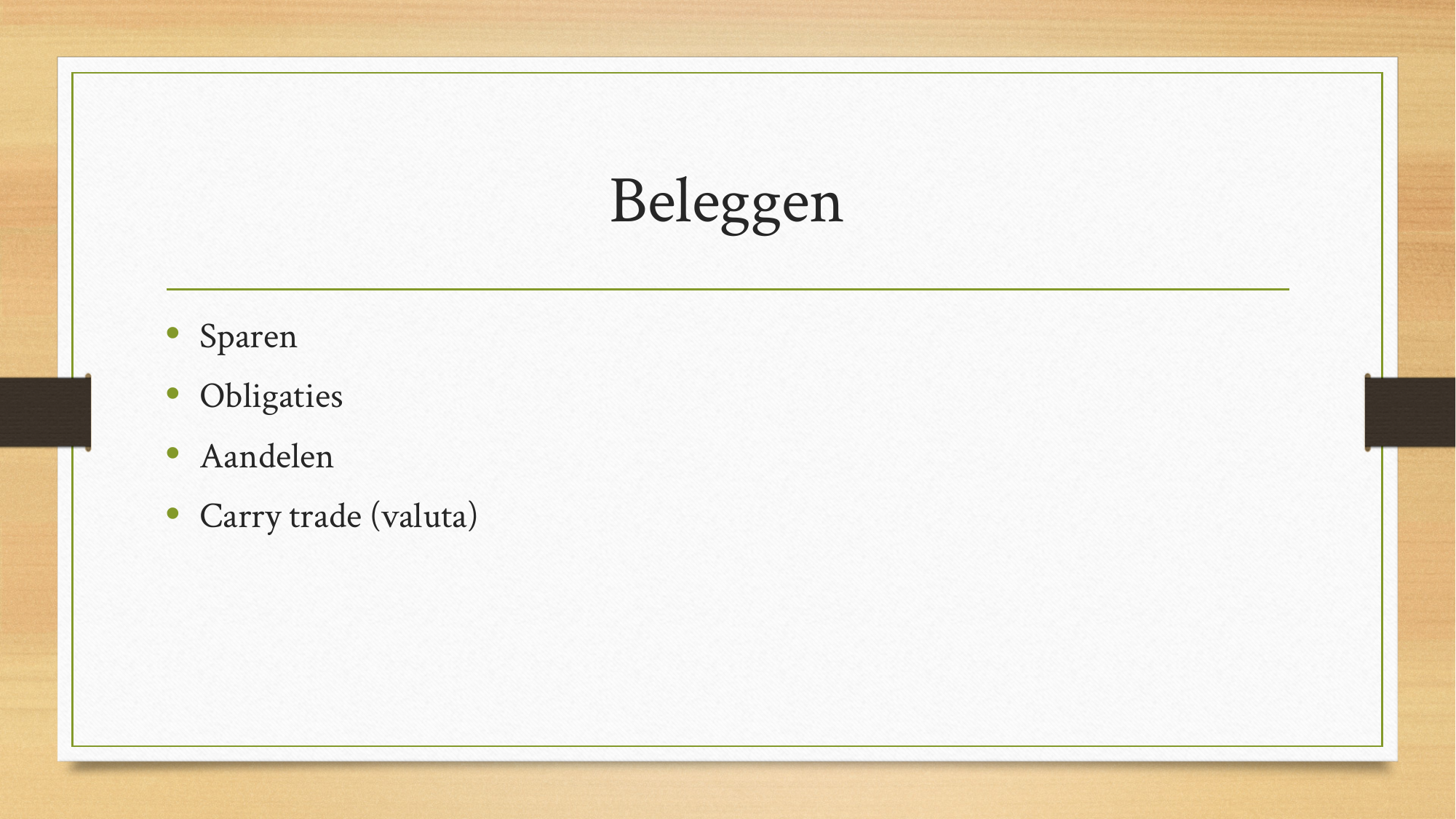

# Beleggen
Sparen
Obligaties
Aandelen
Carry trade (valuta)